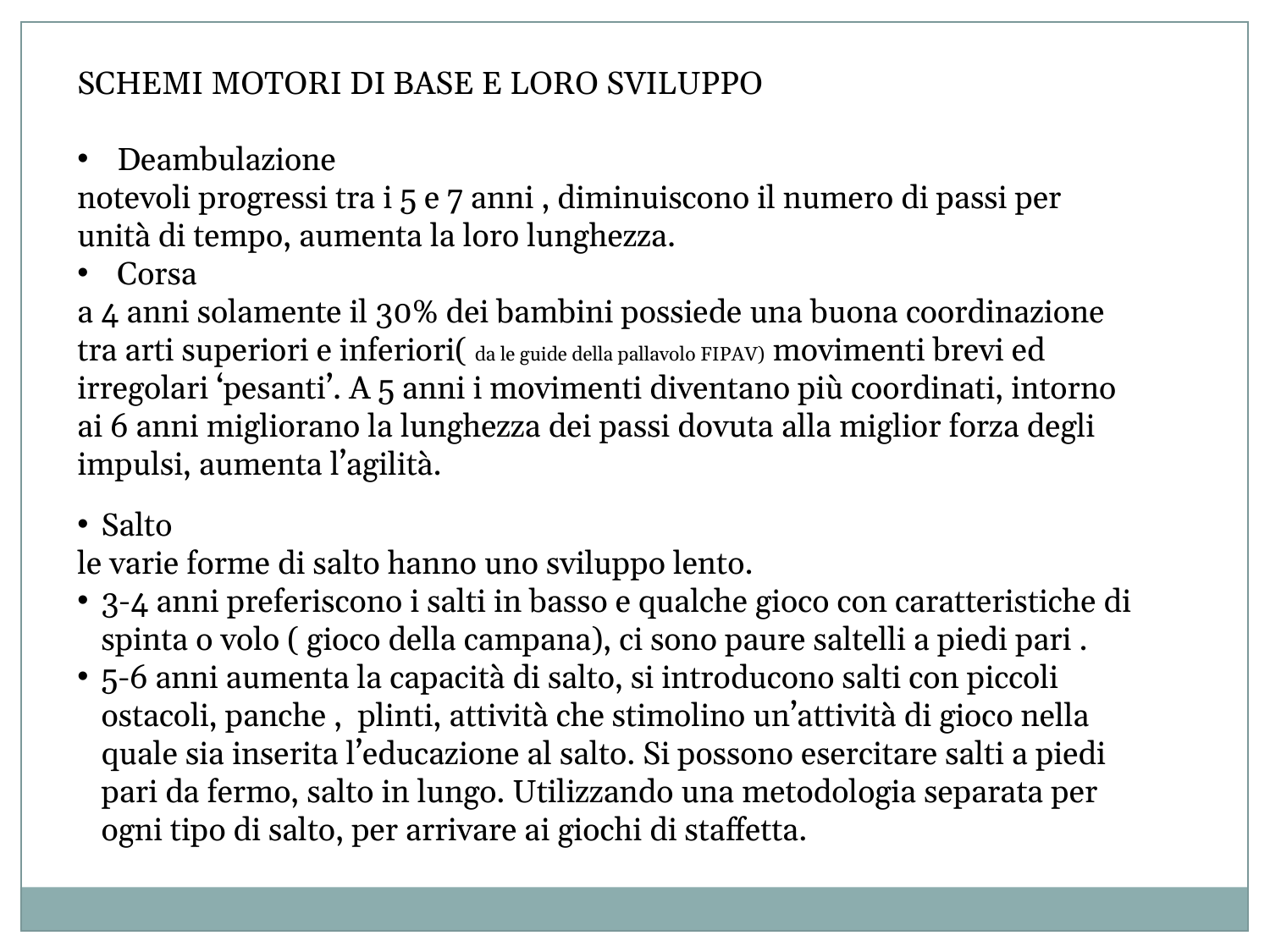

SCHEMI MOTORI DI BASE E LORO SVILUPPO

Deambulazione
notevoli progressi tra i 5 e 7 anni , diminuiscono il numero di passi per unità di tempo, aumenta la loro lunghezza.
Corsa
a 4 anni solamente il 30% dei bambini possiede una buona coordinazione tra arti superiori e inferiori( da le guide della pallavolo FIPAV) movimenti brevi ed irregolari ‘pesanti’. A 5 anni i movimenti diventano più coordinati, intorno ai 6 anni migliorano la lunghezza dei passi dovuta alla miglior forza degli impulsi, aumenta l’agilità.

Salto
le varie forme di salto hanno uno sviluppo lento.
3-4 anni preferiscono i salti in basso e qualche gioco con caratteristiche di spinta o volo ( gioco della campana), ci sono paure saltelli a piedi pari .
5-6 anni aumenta la capacità di salto, si introducono salti con piccoli ostacoli, panche ,  plinti, attività che stimolino un’attività di gioco nella quale sia inserita l’educazione al salto. Si possono esercitare salti a piedi pari da fermo, salto in lungo. Utilizzando una metodologia separata per ogni tipo di salto, per arrivare ai giochi di staffetta.